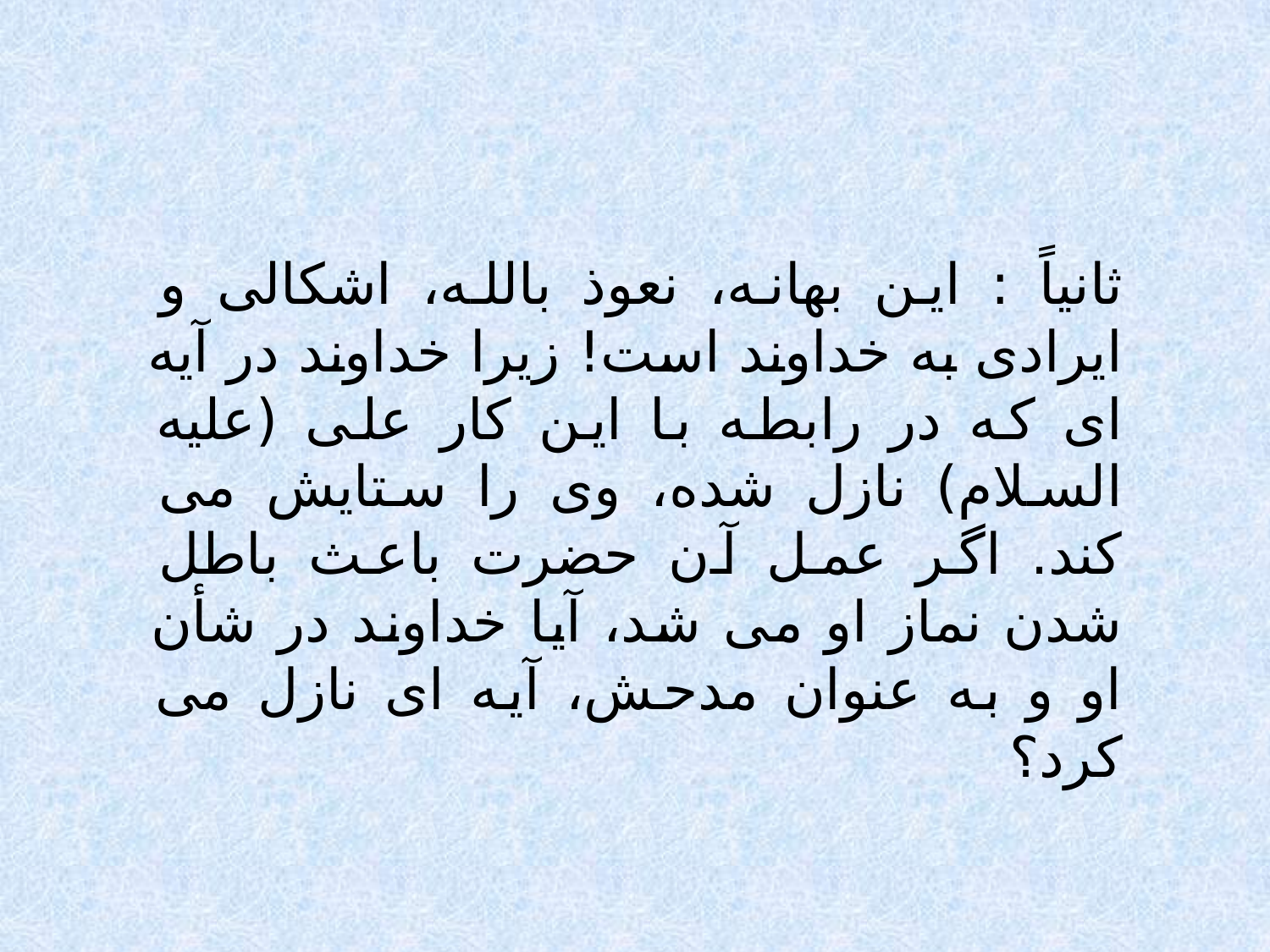

ثانياً : اين بهانه، نعوذ بالله، اشكالى و ايرادى به خداوند است! زيرا خداوند در آيه اى كه در رابطه با اين كار على (عليه السلام) نازل شده، وى را ستايش مى كند. اگر عمل آن حضرت باعث باطل شدن نماز او مى شد، آيا خداوند در شأن او و به عنوان مدحش، آيه اى نازل مى كرد؟